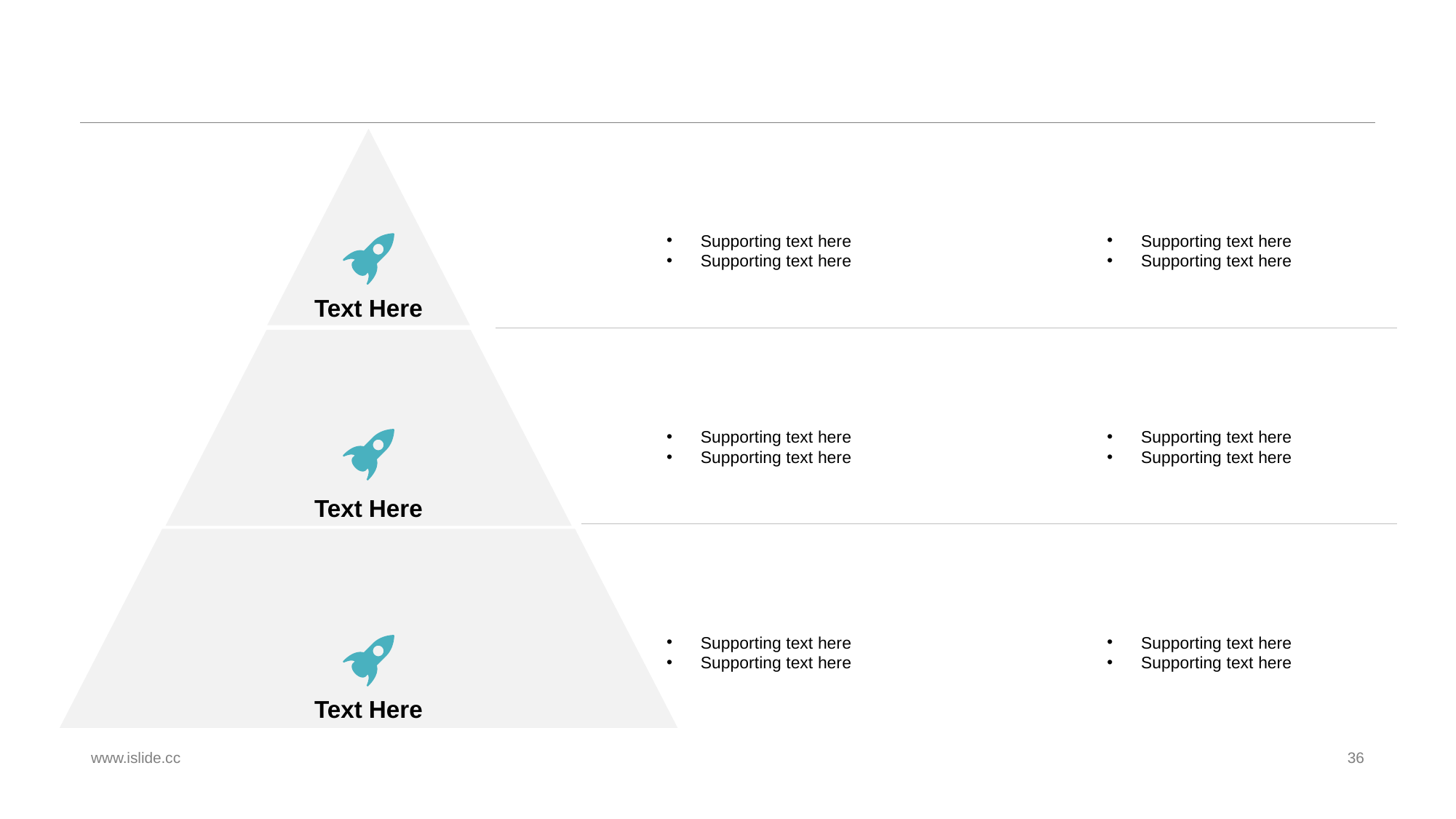

#
Text Here
Supporting text here
Supporting text here
Supporting text here
Supporting text here

Text Here
Supporting text here
Supporting text here
Supporting text here
Supporting text here

Text Here
Supporting text here
Supporting text here
Supporting text here
Supporting text here

www.islide.cc
36